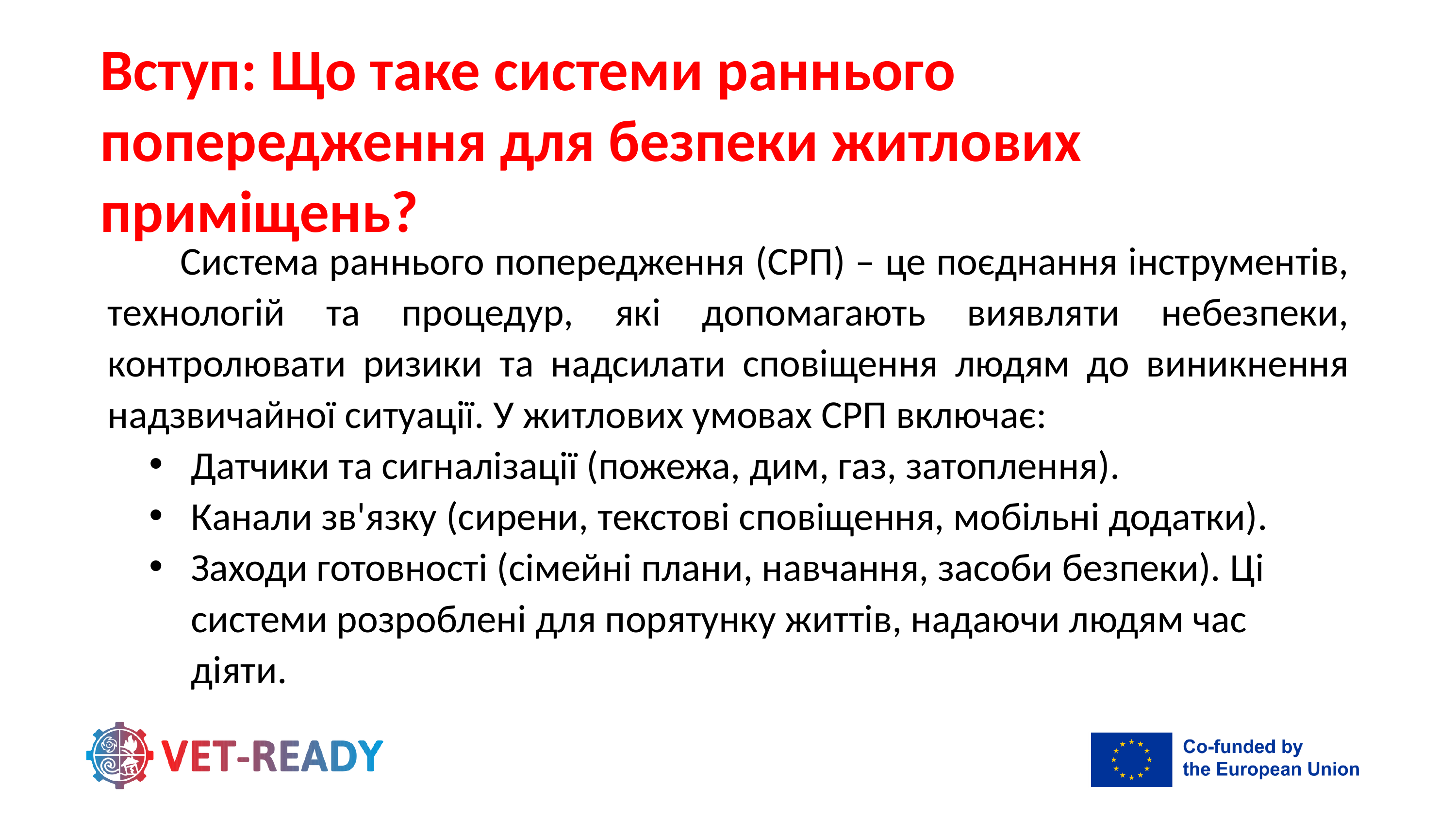

Вступ: Що таке системи раннього попередження для безпеки житлових приміщень?
	Система раннього попередження (СРП) – це поєднання інструментів, технологій та процедур, які допомагають виявляти небезпеки, контролювати ризики та надсилати сповіщення людям до виникнення надзвичайної ситуації. У житлових умовах СРП включає:
Датчики та сигналізації (пожежа, дим, газ, затоплення).
Канали зв'язку (сирени, текстові сповіщення, мобільні додатки).
Заходи готовності (сімейні плани, навчання, засоби безпеки). Ці системи розроблені для порятунку життів, надаючи людям час діяти.